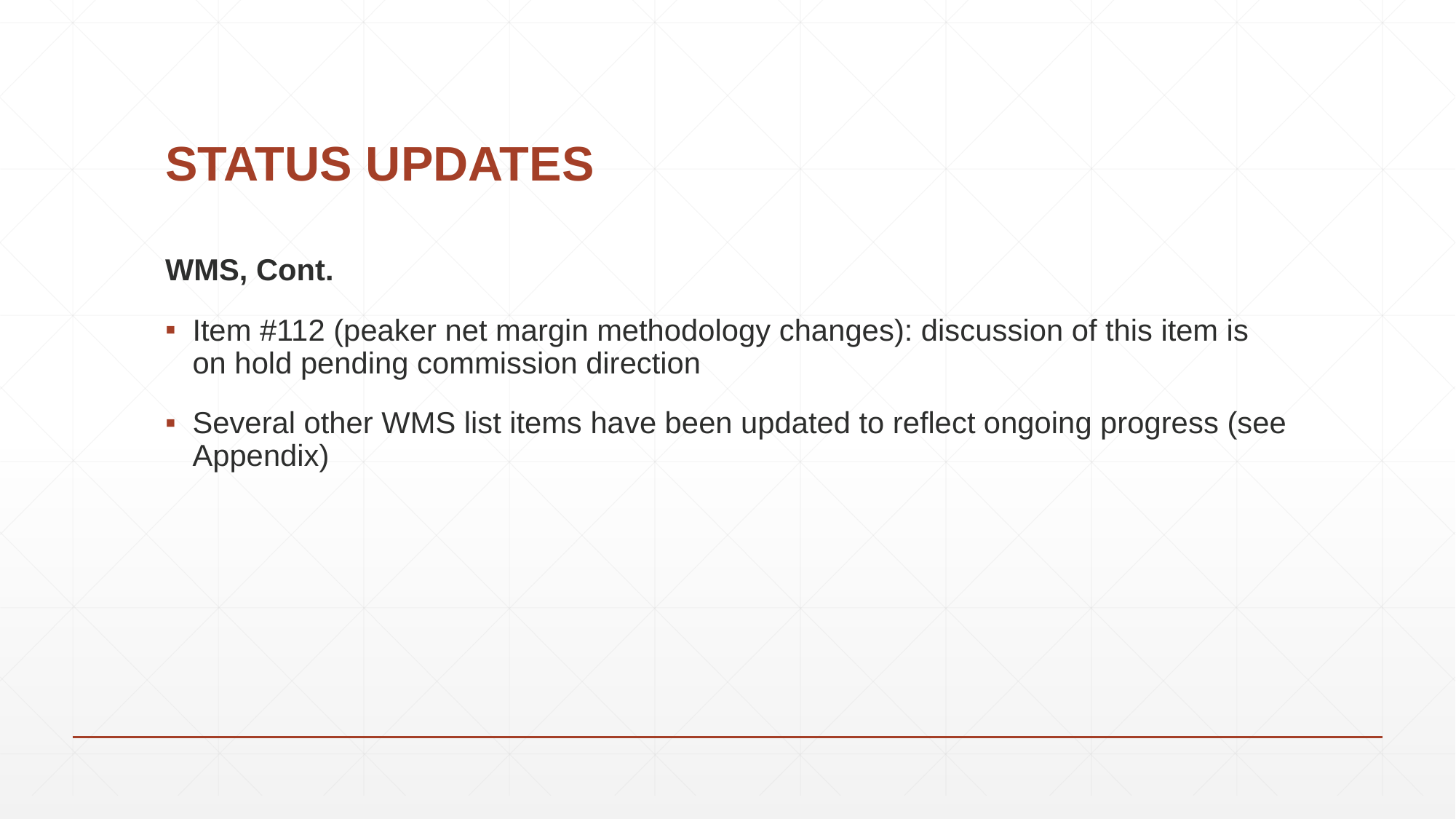

# STATUS UPDATES
WMS, Cont.
Item #112 (peaker net margin methodology changes): discussion of this item is on hold pending commission direction
Several other WMS list items have been updated to reflect ongoing progress (see Appendix)